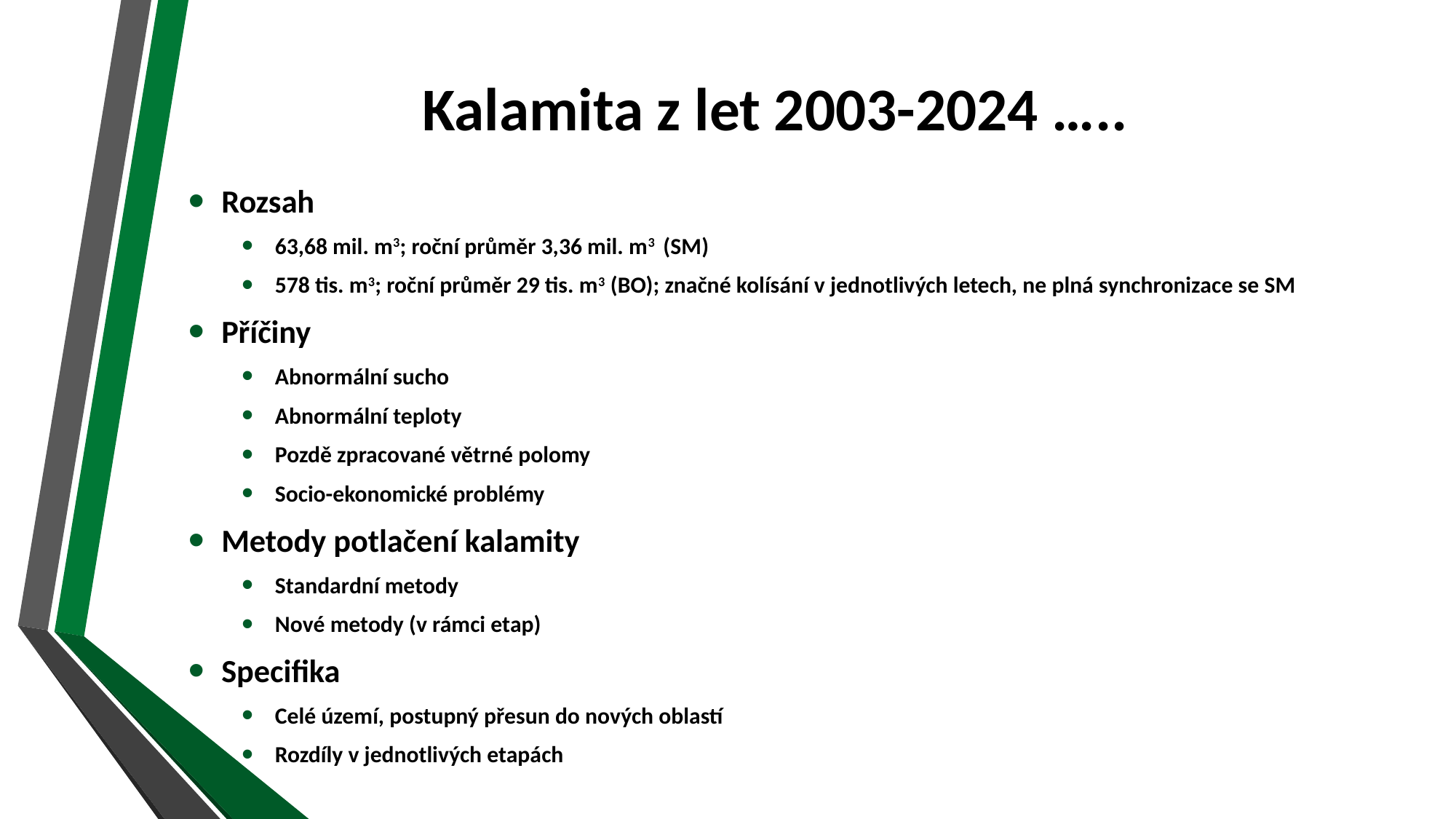

# Kalamita z let 2003-2024 …..
Rozsah
63,68 mil. m3; roční průměr 3,36 mil. m3  (SM)
578 tis. m3; roční průměr 29 tis. m3 (BO); značné kolísání v jednotlivých letech, ne plná synchronizace se SM
Příčiny
Abnormální sucho
Abnormální teploty
Pozdě zpracované větrné polomy
Socio-ekonomické problémy
Metody potlačení kalamity
Standardní metody
Nové metody (v rámci etap)
Specifika
Celé území, postupný přesun do nových oblastí
Rozdíly v jednotlivých etapách